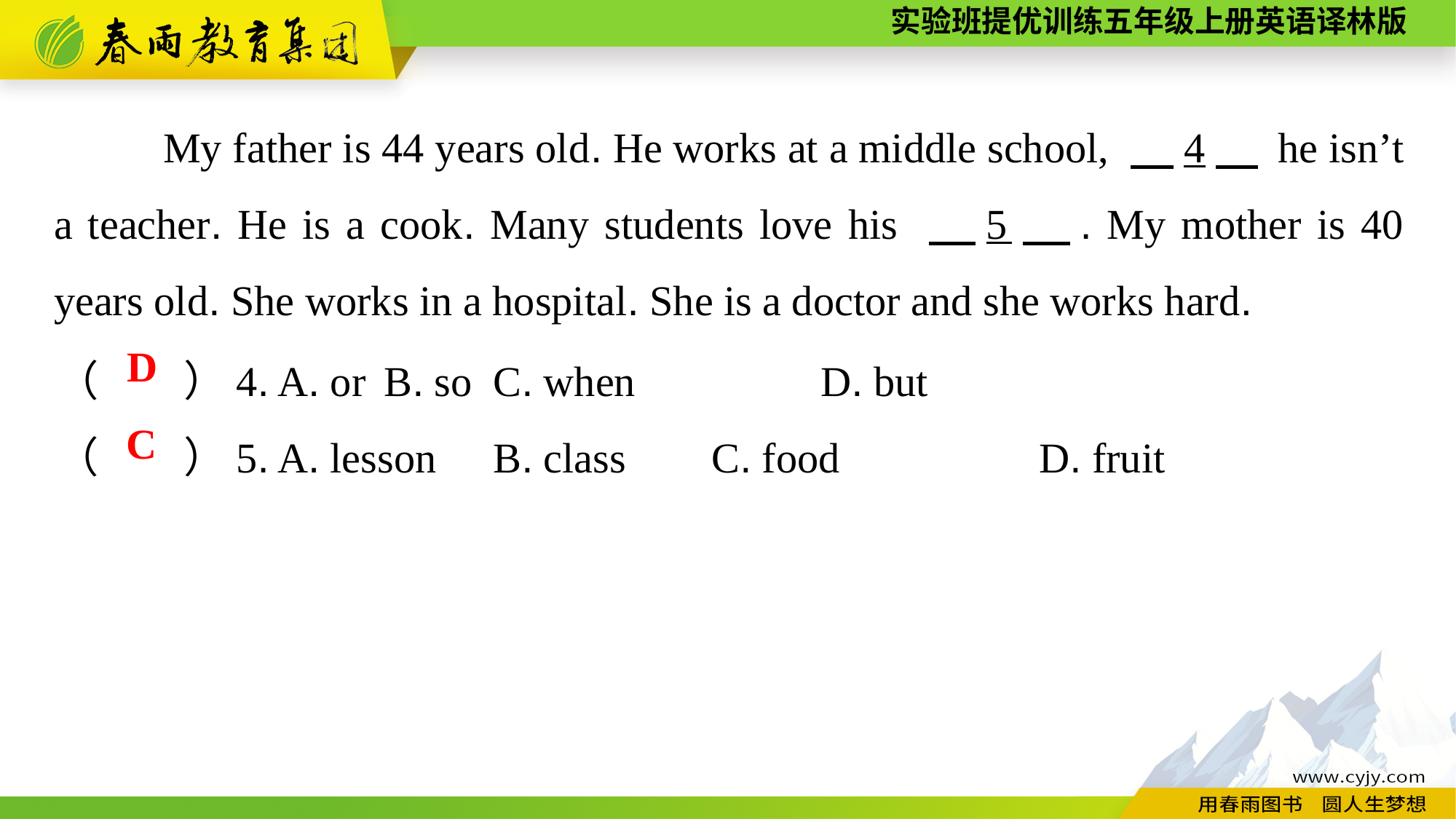

My father is 44 years old. He works at a middle school, 　4　 he isn’t a teacher. He is a cook. Many students love his 　5　. My mother is 40 years old. She works in a hospital. She is a doctor and she works hard.
（　　）4. A. or	B. so	C. when		D. but
（　　）5. A. lesson	B. class	C. food		D. fruit
D
C